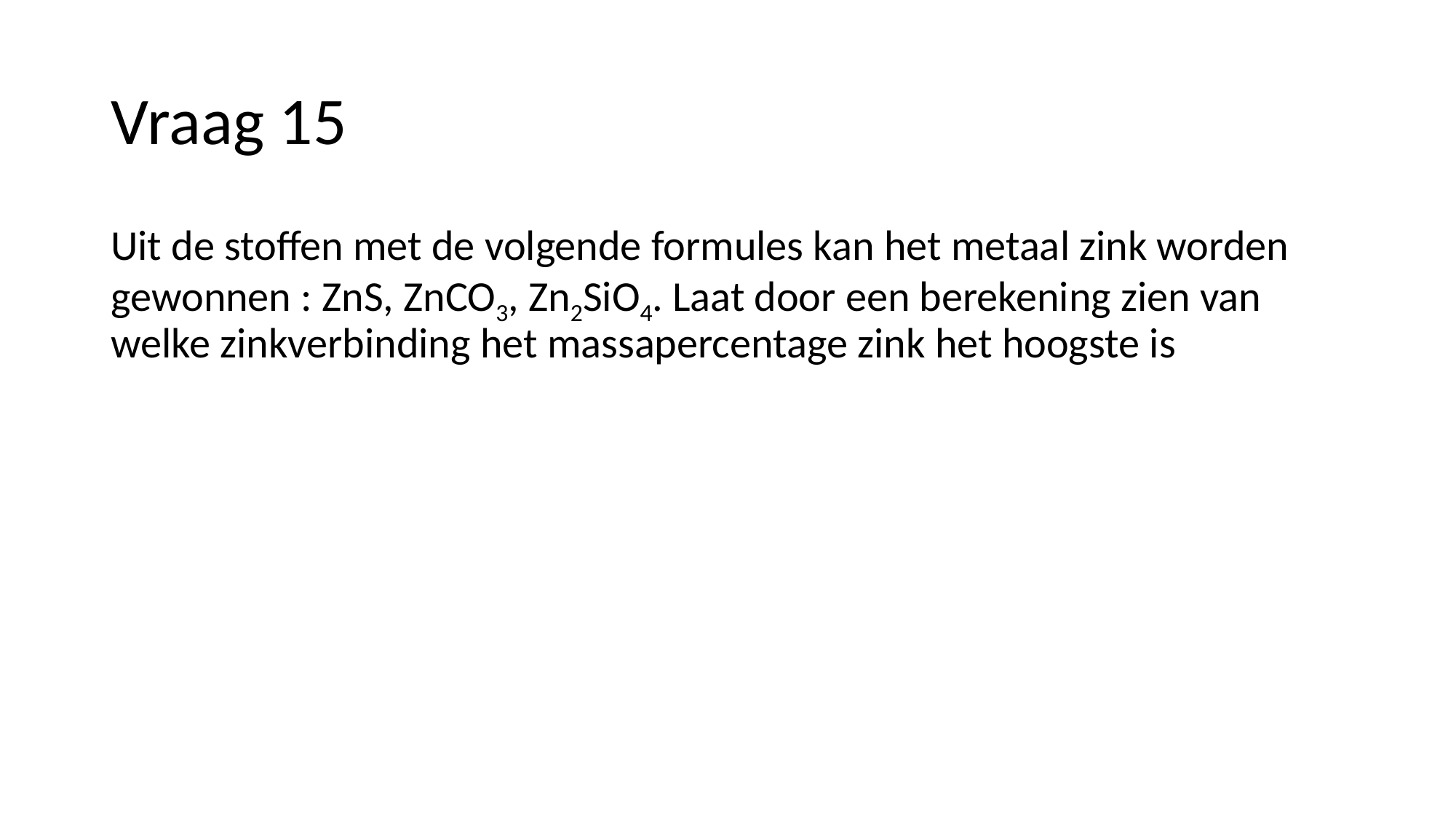

# Vraag 15
Uit de stoffen met de volgende formules kan het metaal zink worden gewonnen : ZnS, ZnCO3, Zn2SiO4. Laat door een berekening zien van welke zinkverbinding het massapercentage zink het hoogste is